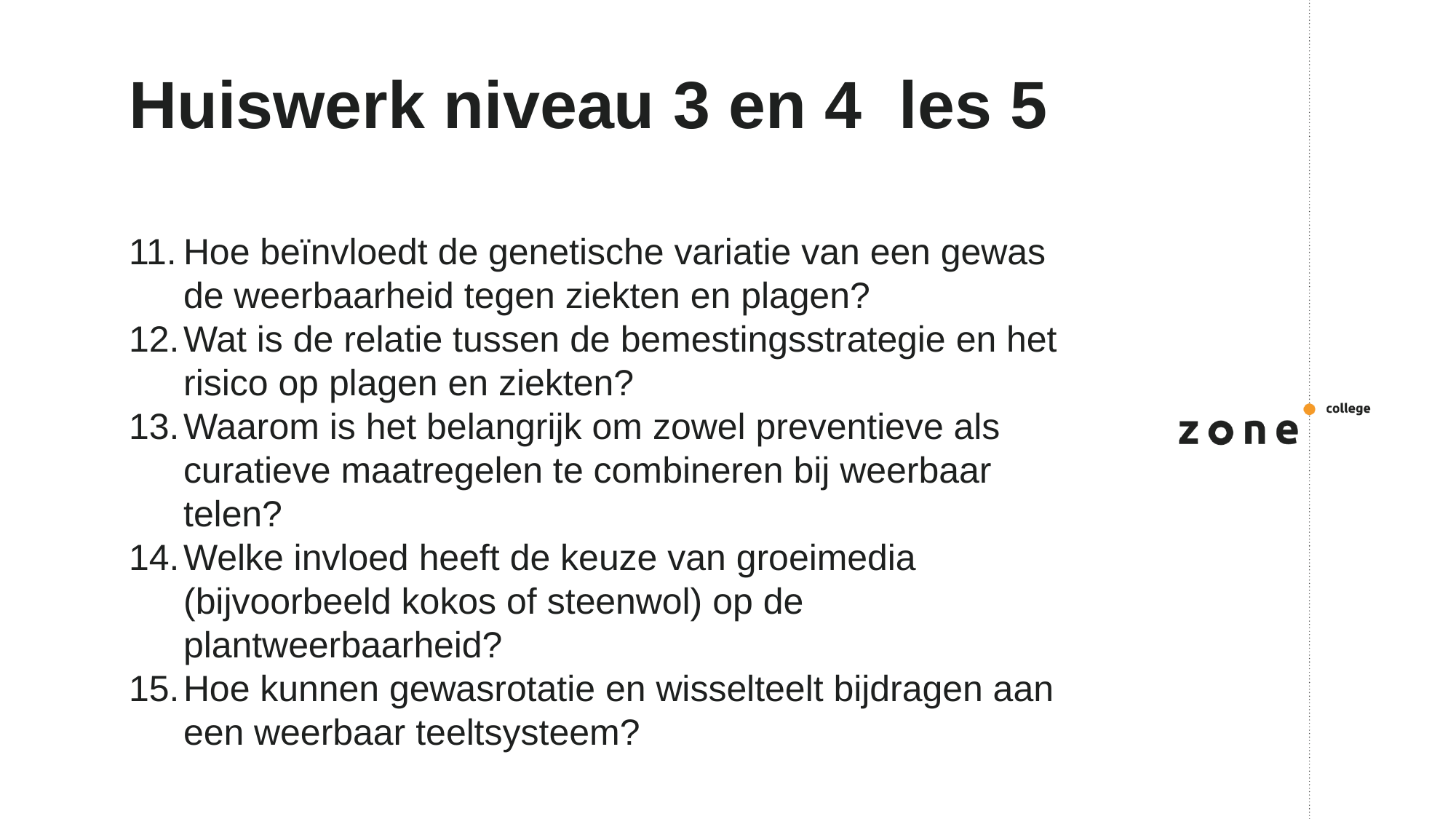

# Huiswerk niveau 3 en 4  les 5
Hoe beïnvloedt de genetische variatie van een gewas de weerbaarheid tegen ziekten en plagen?
Wat is de relatie tussen de bemestingsstrategie en het risico op plagen en ziekten?
Waarom is het belangrijk om zowel preventieve als curatieve maatregelen te combineren bij weerbaar telen?
Welke invloed heeft de keuze van groeimedia (bijvoorbeeld kokos of steenwol) op de plantweerbaarheid?
Hoe kunnen gewasrotatie en wisselteelt bijdragen aan een weerbaar teeltsysteem?